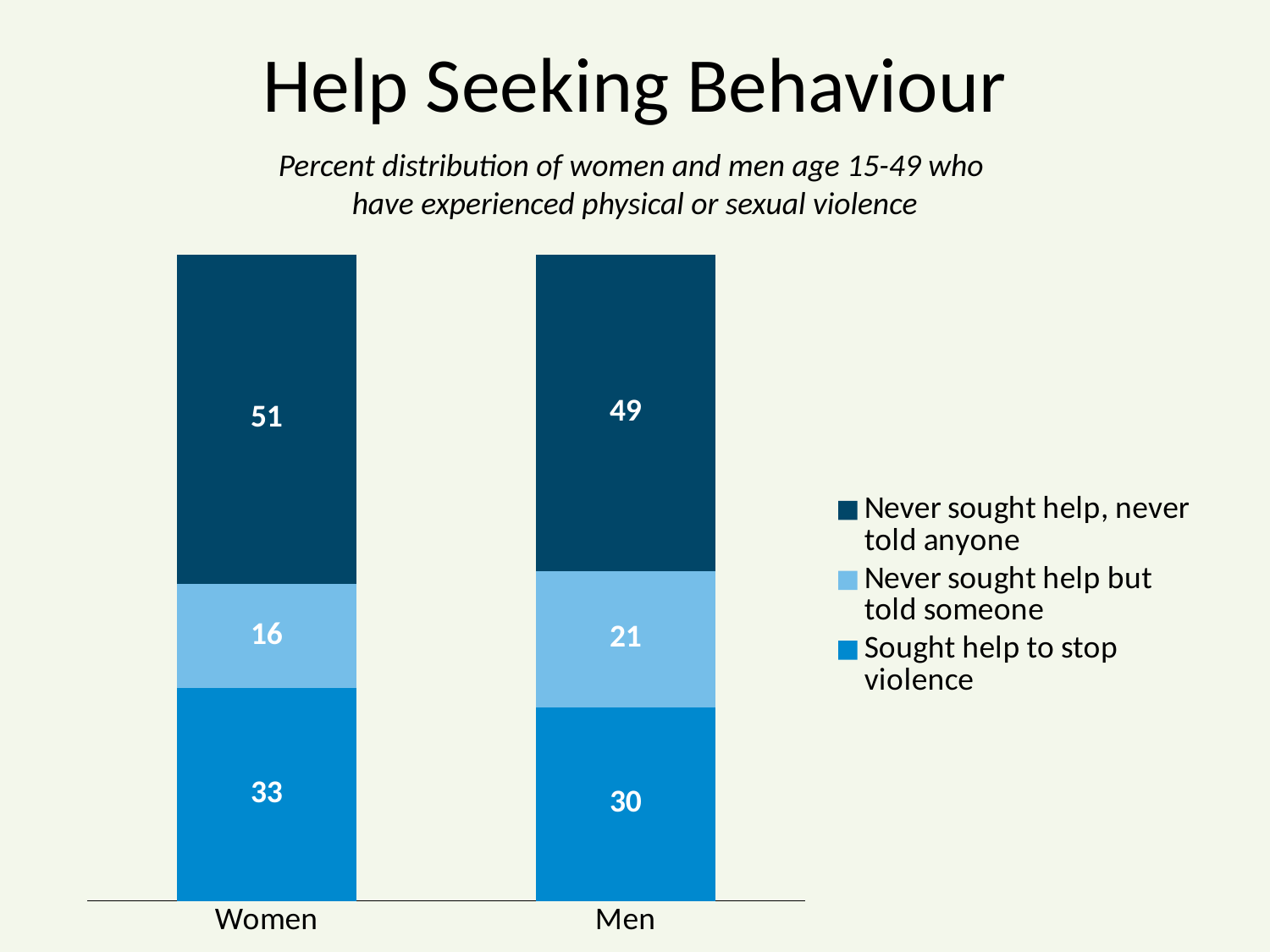

# Help Seeking Behaviour
Percent distribution of women and men age 15-49 who
have experienced physical or sexual violence

### Chart

| Category | Sought help to stop violence | Never sought help but told someone | Never sought help, never told anyone |
|---|---|---|---|
| Women | 33.0 | 16.0 | 51.0 |
| Men | 30.0 | 21.0 | 49.0 |